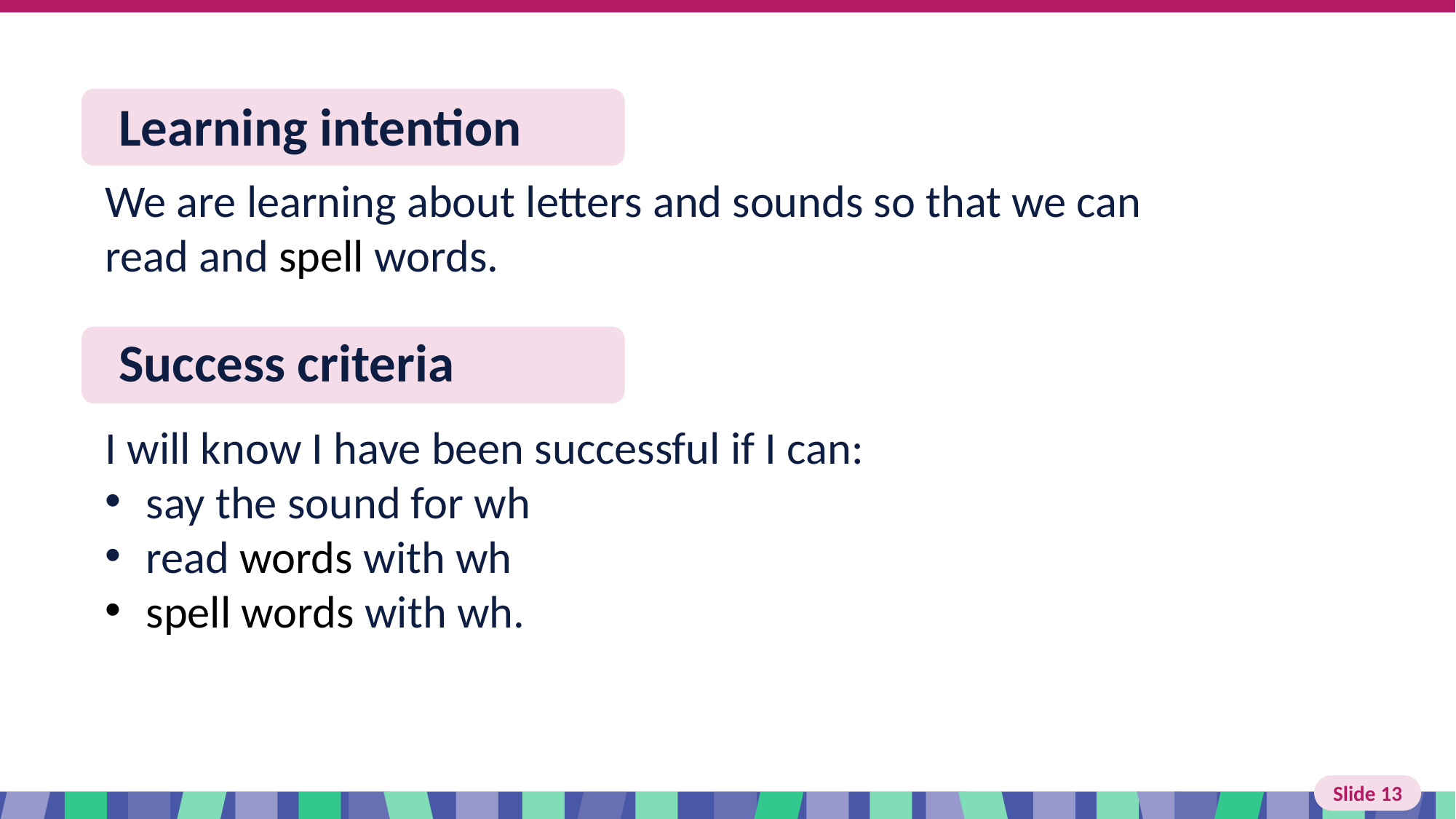

# Slide 13 Learning intention and success criteria
We are learning about letters and sounds so that we can read and spell words.
I will know I have been successful if I can:
say the sound for wh
read words with wh
spell words with wh.